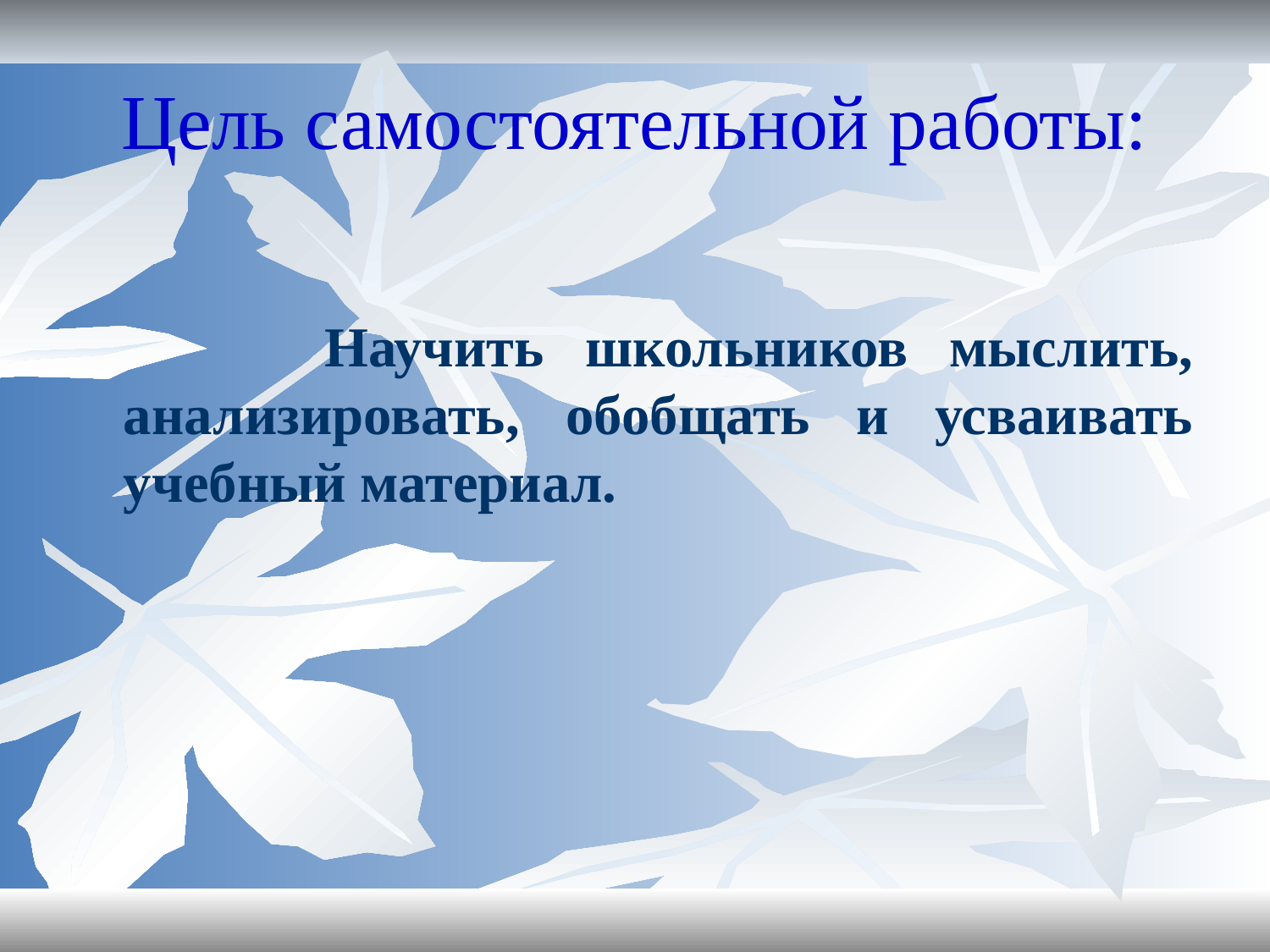

Цель самостоятельной работы:

      Научить школьников мыслить, анализировать, обобщать и усваивать учебный материал.